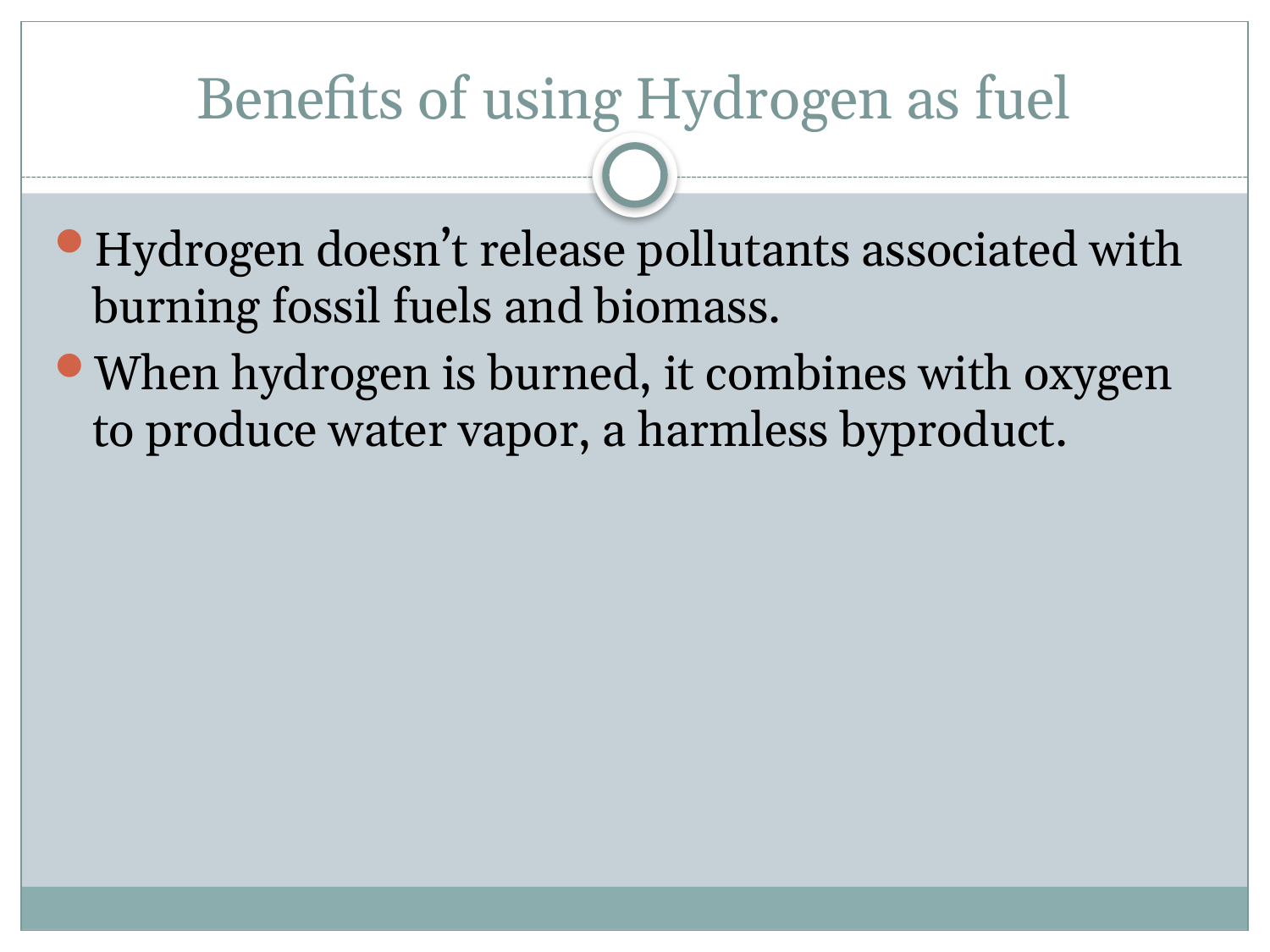

# Benefits of using Hydrogen as fuel
Hydrogen doesn’t release pollutants associated with burning fossil fuels and biomass.
When hydrogen is burned, it combines with oxygen to produce water vapor, a harmless byproduct.